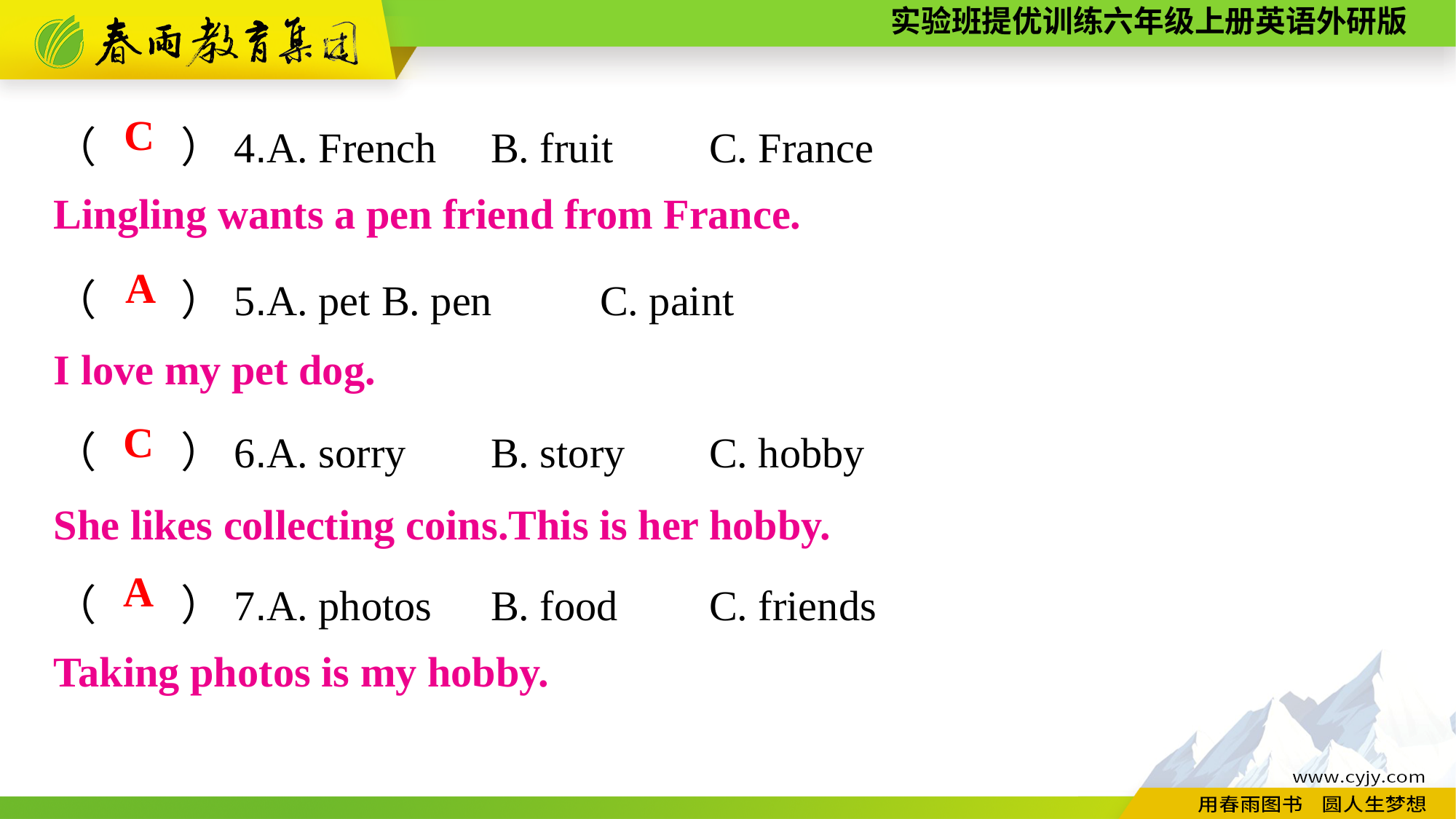

（　　）4.A. French	B. fruit	C. France

（　　）5.A. pet	B. pen	C. paint

（　　）6.A. sorry	B. story	C. hobby

（　　）7.A. photos	B. food	C. friends
C
Lingling wants a pen friend from France.
A
I love my pet dog.
C
She likes collecting coins.This is her hobby.
A
Taking photos is my hobby.